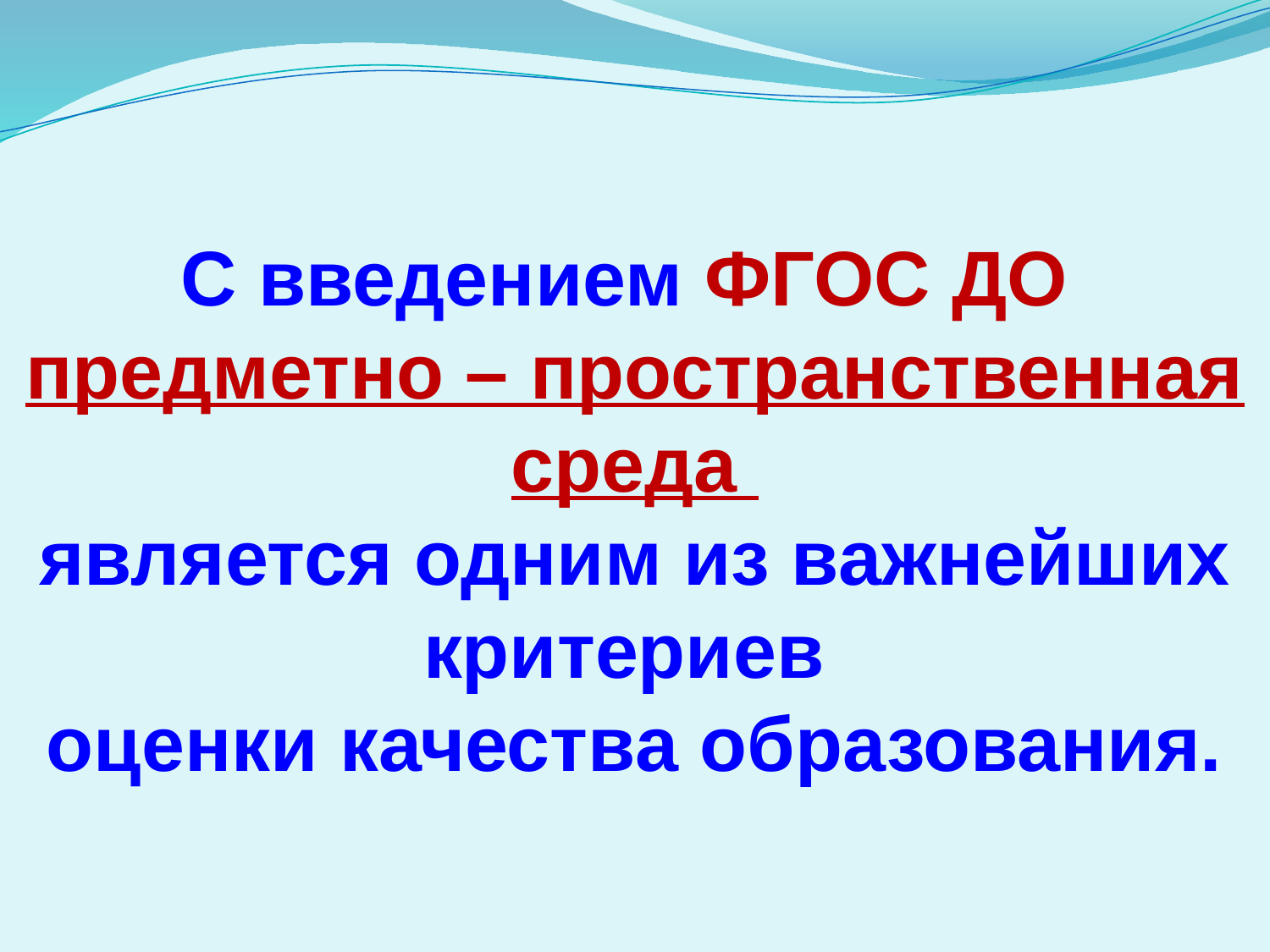

С введением ФГОС ДО
предметно – пространственная среда
является одним из важнейших критериев
оценки качества образования.